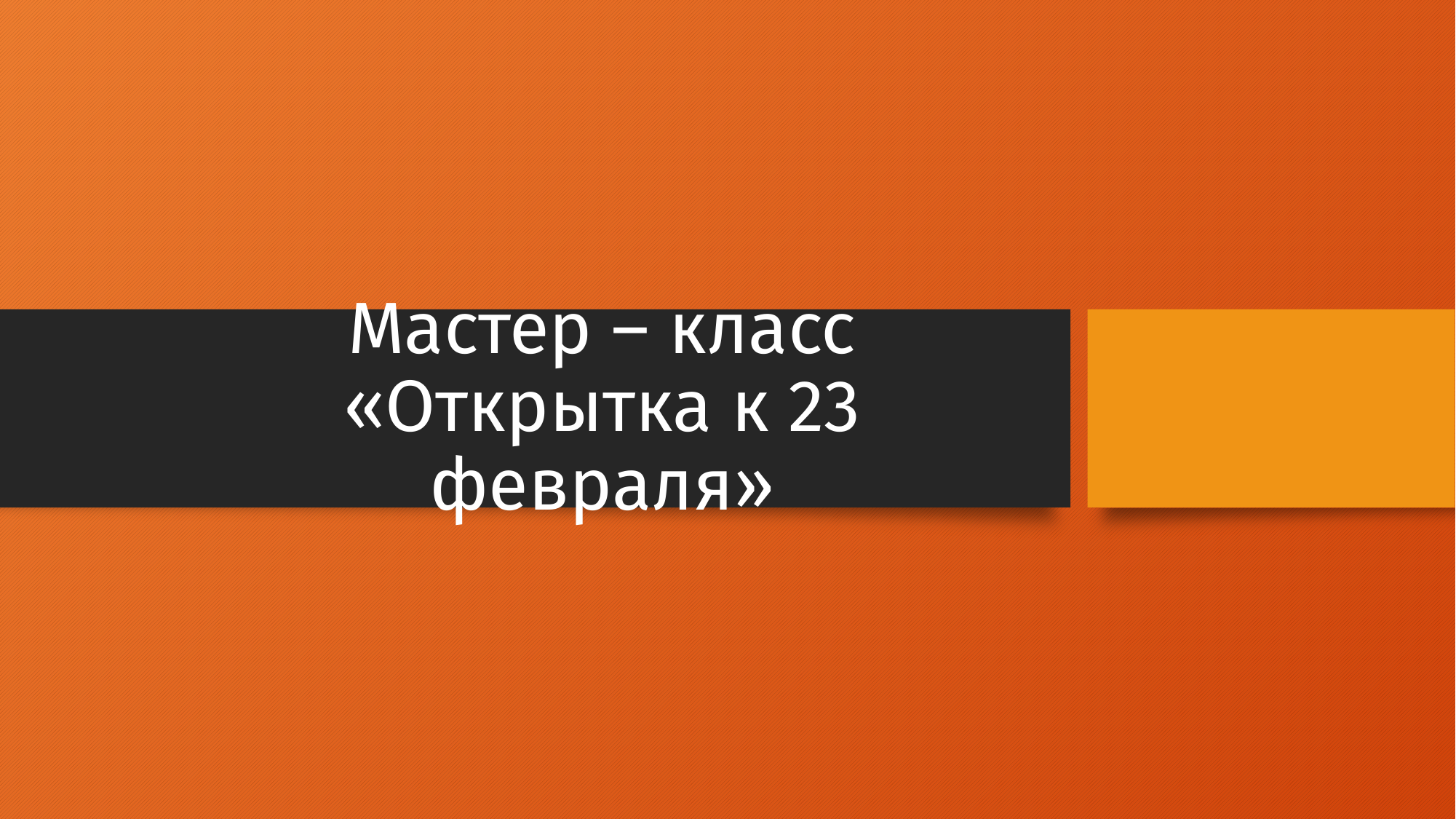

# Мастер – класс «Открытка к 23 февраля»